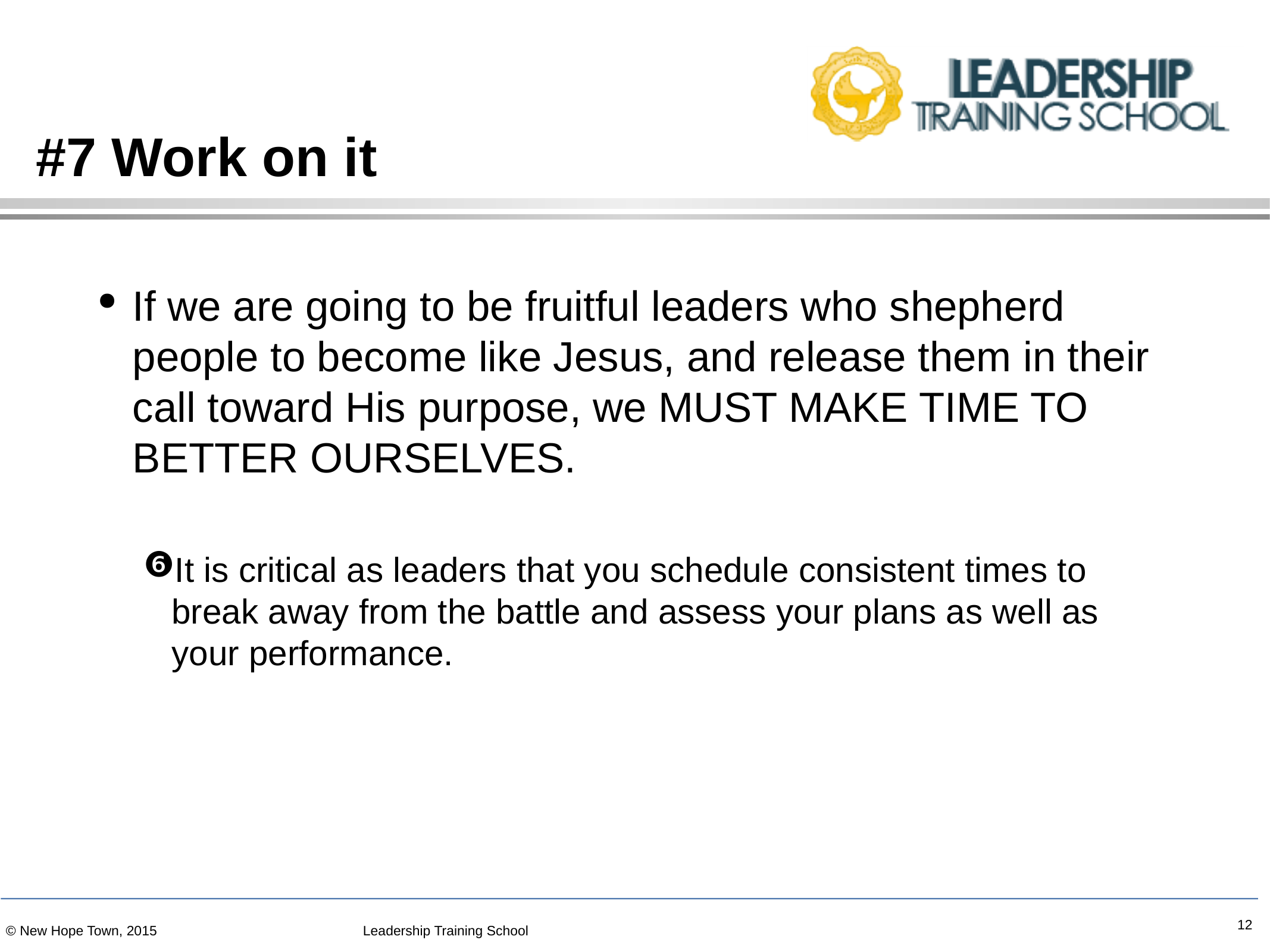

# #7 Work on it
If we are going to be fruitful leaders who shepherd people to become like Jesus, and release them in their call toward His purpose, we MUST MAKE TIME TO BETTER OURSELVES.

It is critical as leaders that you schedule consistent times to break away from the battle and assess your plans as well as your performance.
22
12